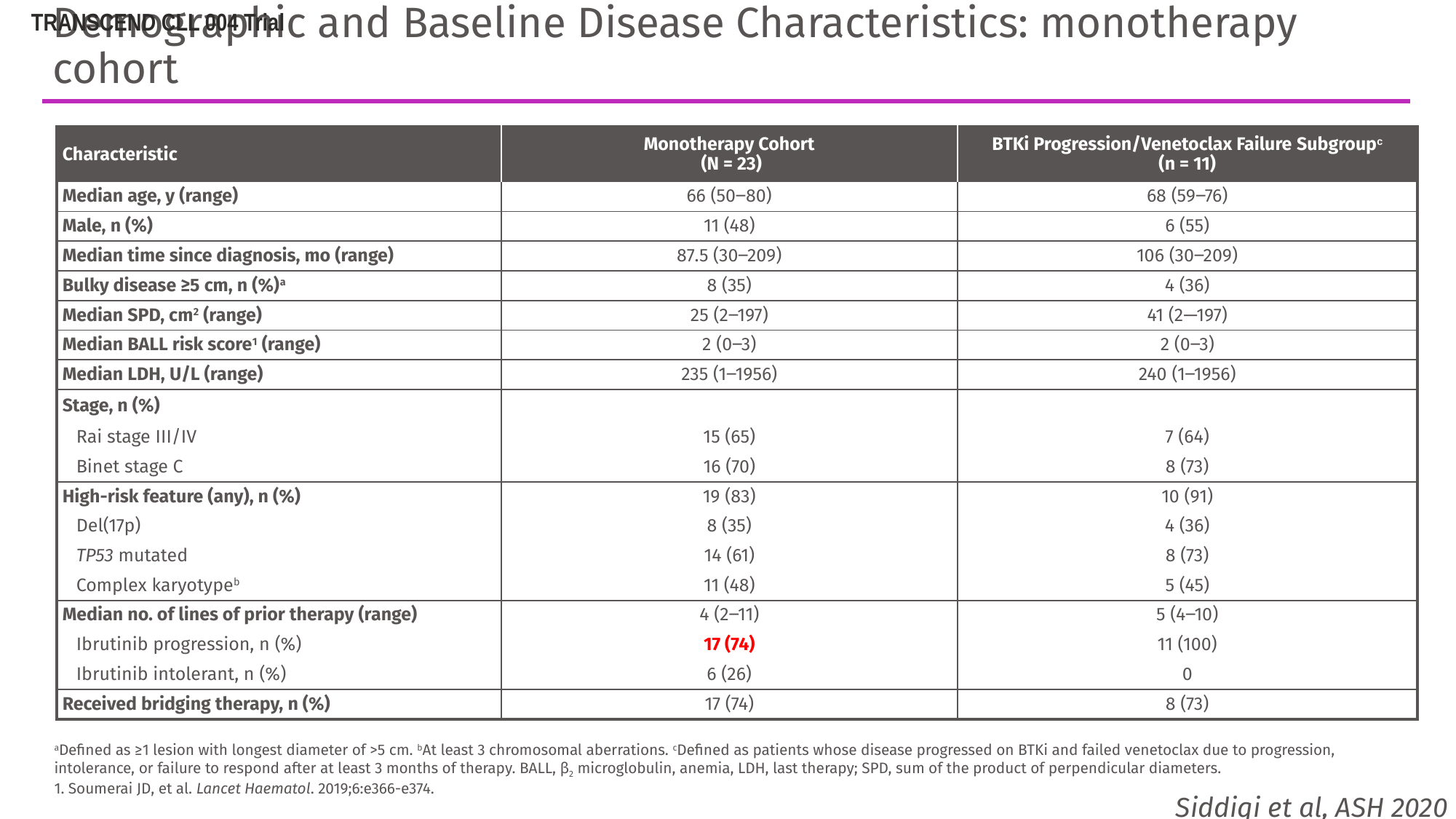

TRANSCEND CLL 004 Trial
# Demographic and Baseline Disease Characteristics: monotherapy cohort
| Characteristic | Monotherapy Cohort (N = 23) | BTKi Progression/Venetoclax Failure Subgroupc (n = 11) |
| --- | --- | --- |
| Median age, y (range) | 66 (50‒80) | 68 (59‒76) |
| Male, n (%) | 11 (48) | 6 (55) |
| Median time since diagnosis, mo (range) | 87.5 (30‒209) | 106 (30‒209) |
| Bulky disease ≥5 cm, n (%)a | 8 (35) | 4 (36) |
| Median SPD, cm2 (range) | 25 (2‒197) | 41 (2—197) |
| Median BALL risk score1 (range) | 2 (0‒3) | 2 (0‒3) |
| Median LDH, U/L (range) | 235 (1‒1956) | 240 (1‒1956) |
| Stage, n (%) |  |  |
| Rai stage III/IV | 15 (65) | 7 (64) |
| Binet stage C | 16 (70) | 8 (73) |
| High-risk feature (any), n (%) | 19 (83) | 10 (91) |
| Del(17p) | 8 (35) | 4 (36) |
| TP53 mutated | 14 (61) | 8 (73) |
| Complex karyotypeb | 11 (48) | 5 (45) |
| Median no. of lines of prior therapy (range) | 4 (2‒11) | 5 (4‒10) |
| Ibrutinib progression, n (%) | 17 (74) | 11 (100) |
| Ibrutinib intolerant, n (%) | 6 (26) | 0 |
| Received bridging therapy, n (%) | 17 (74) | 8 (73) |
aDefined as ≥1 lesion with longest diameter of >5 cm. bAt least 3 chromosomal aberrations. cDefined as patients whose disease progressed on BTKi and failed venetoclax due to progression, intolerance, or failure to respond after at least 3 months of therapy. BALL, β2 microglobulin, anemia, LDH, last therapy; SPD, sum of the product of perpendicular diameters.
1. Soumerai JD, et al. Lancet Haematol. 2019;6:e366-e374.
Siddiqi et al, ASH 2020